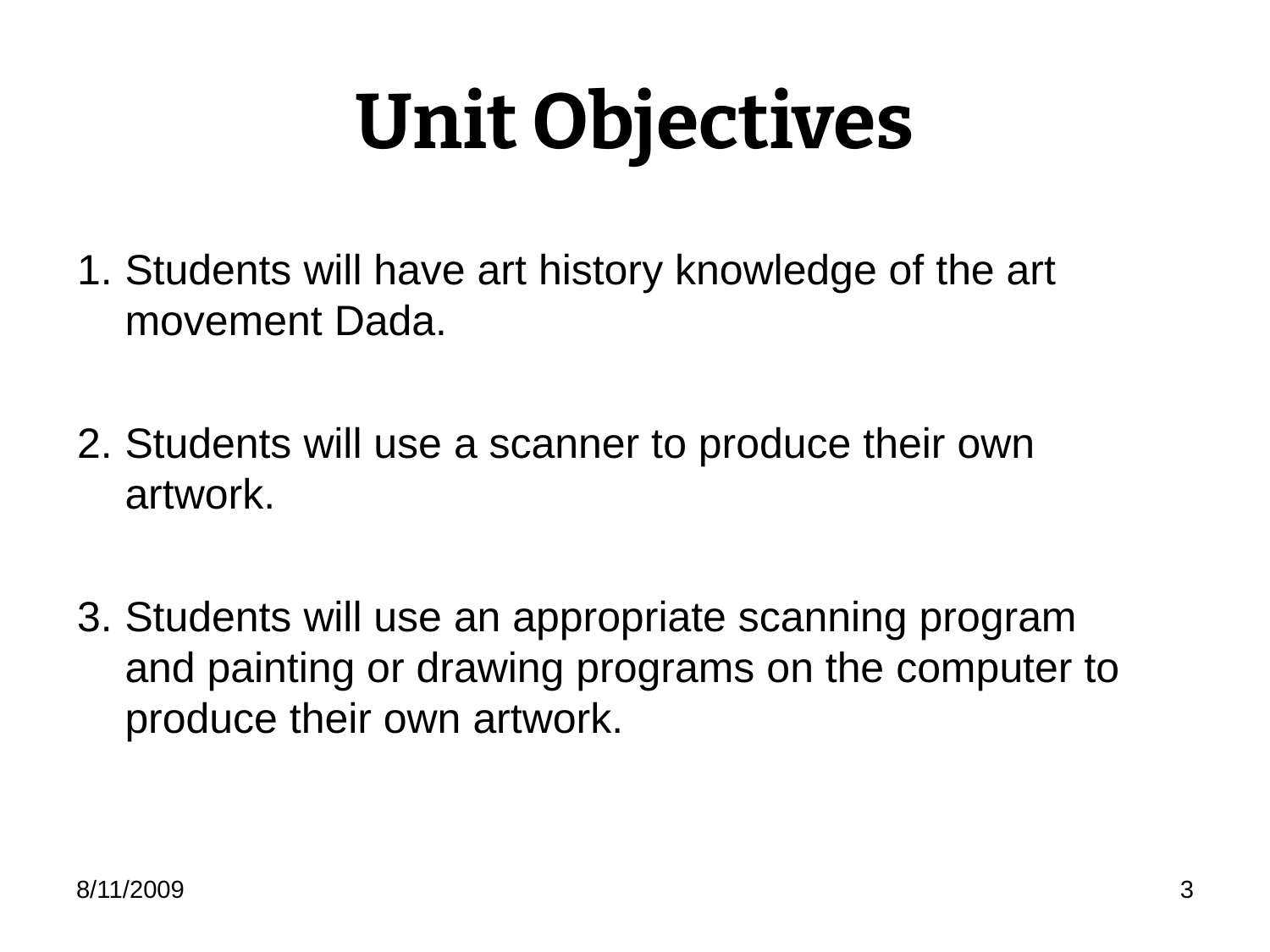

# Unit Objectives
1. 	Students will have art history knowledge of the art movement Dada.
Students will use a scanner to produce their own artwork.
Students will use an appropriate scanning program 	and painting or drawing programs on the computer to produce their own artwork.
8/11/2009
3